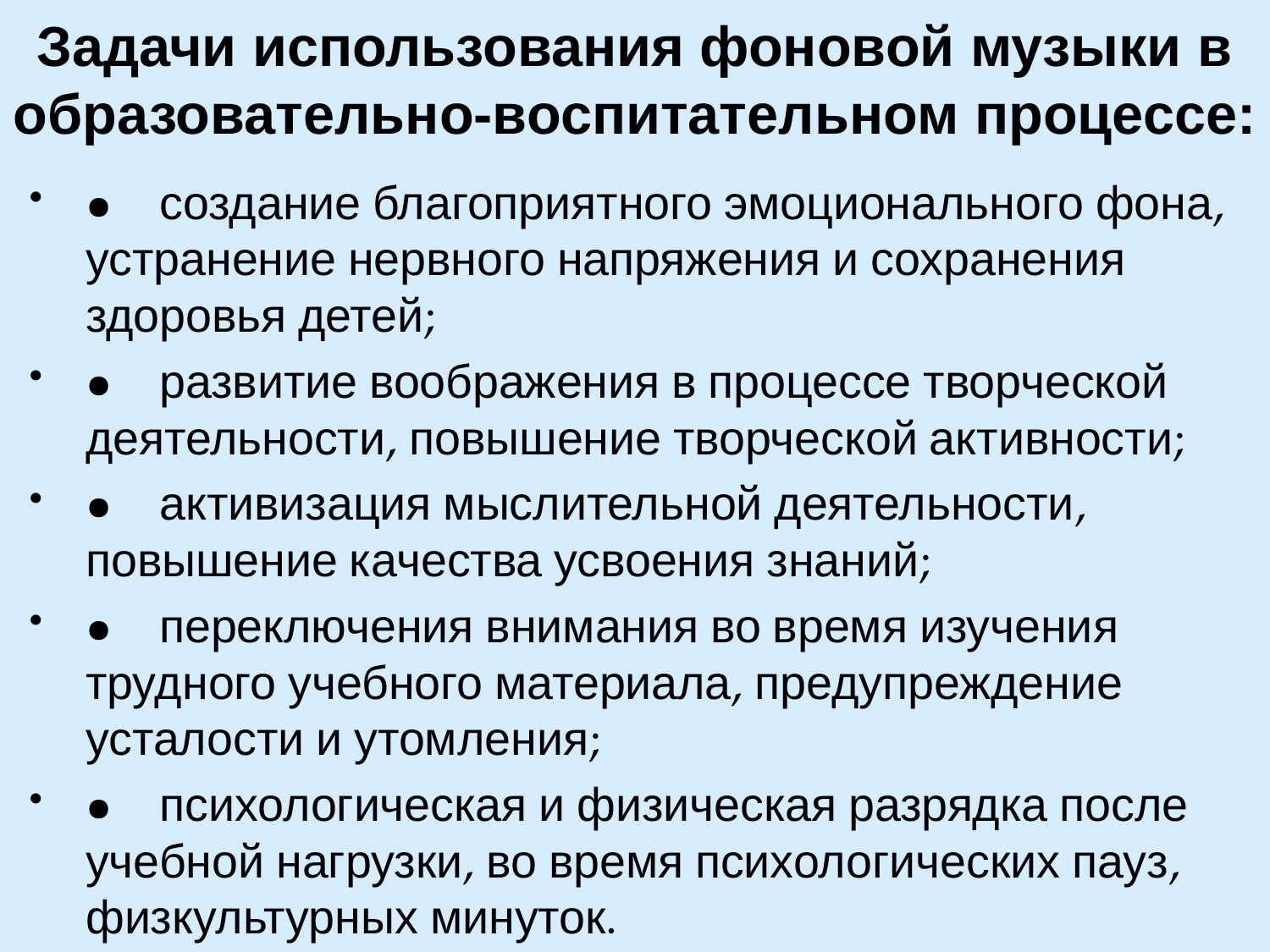

# Задачи использования фоновой музыки в образовательно-воспитательном процессе:
•    создание благоприятного эмоционального фона, устранение нервного напряжения и сохранения здоровья детей;
•    развитие воображения в процессе творческой деятельности, повышение творческой активности;
•    активизация мыслительной деятельности, повышение качества усвоения знаний;
•    переключения внимания во время изучения трудного учебного материала, предупреждение усталости и утомления;
•    психологическая и физическая разрядка после учебной нагрузки, во время психологических пауз, физкультурных минуток.